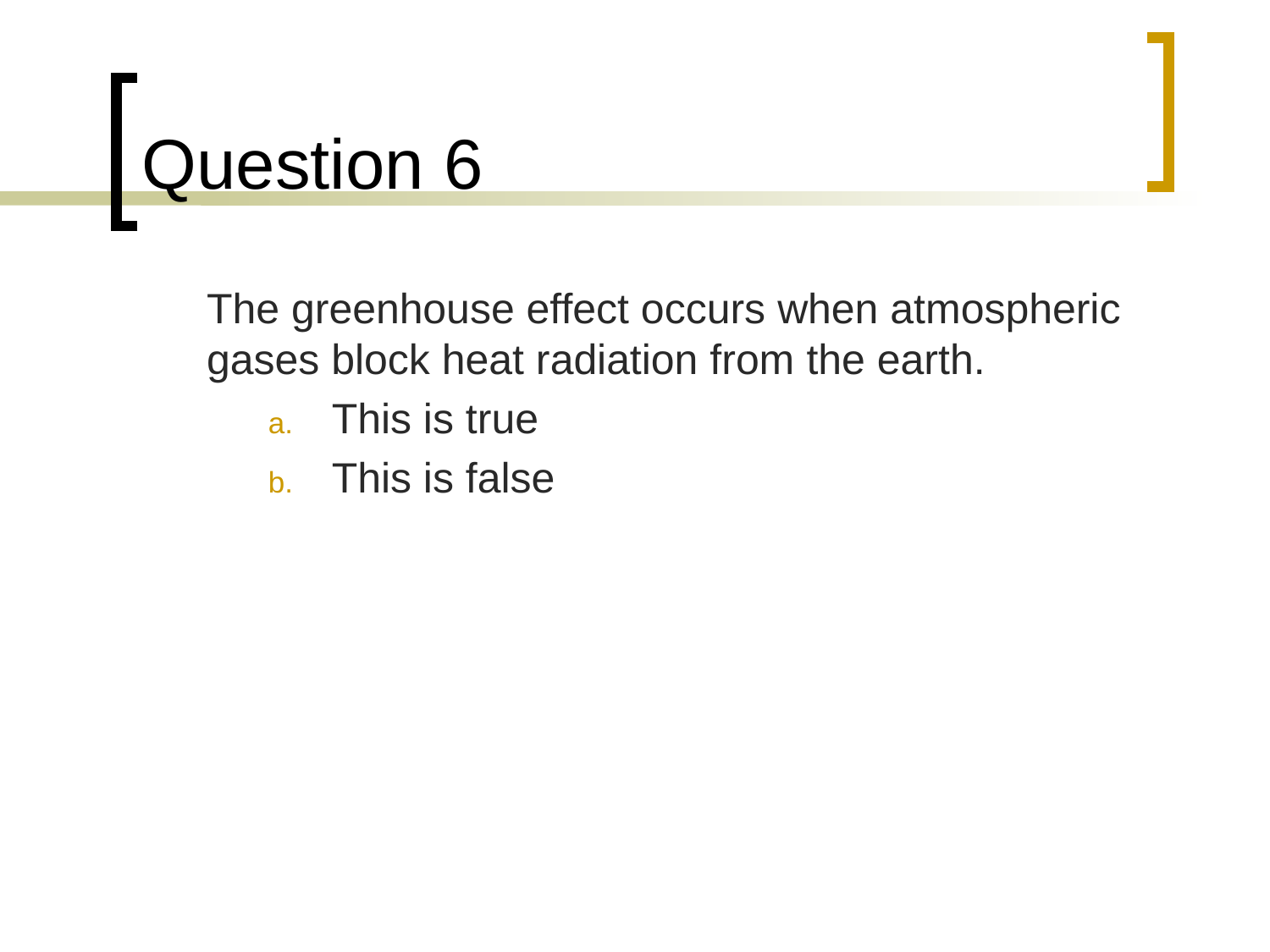

# Question 6
	The greenhouse effect occurs when atmospheric gases block heat radiation from the earth.
This is true
This is false